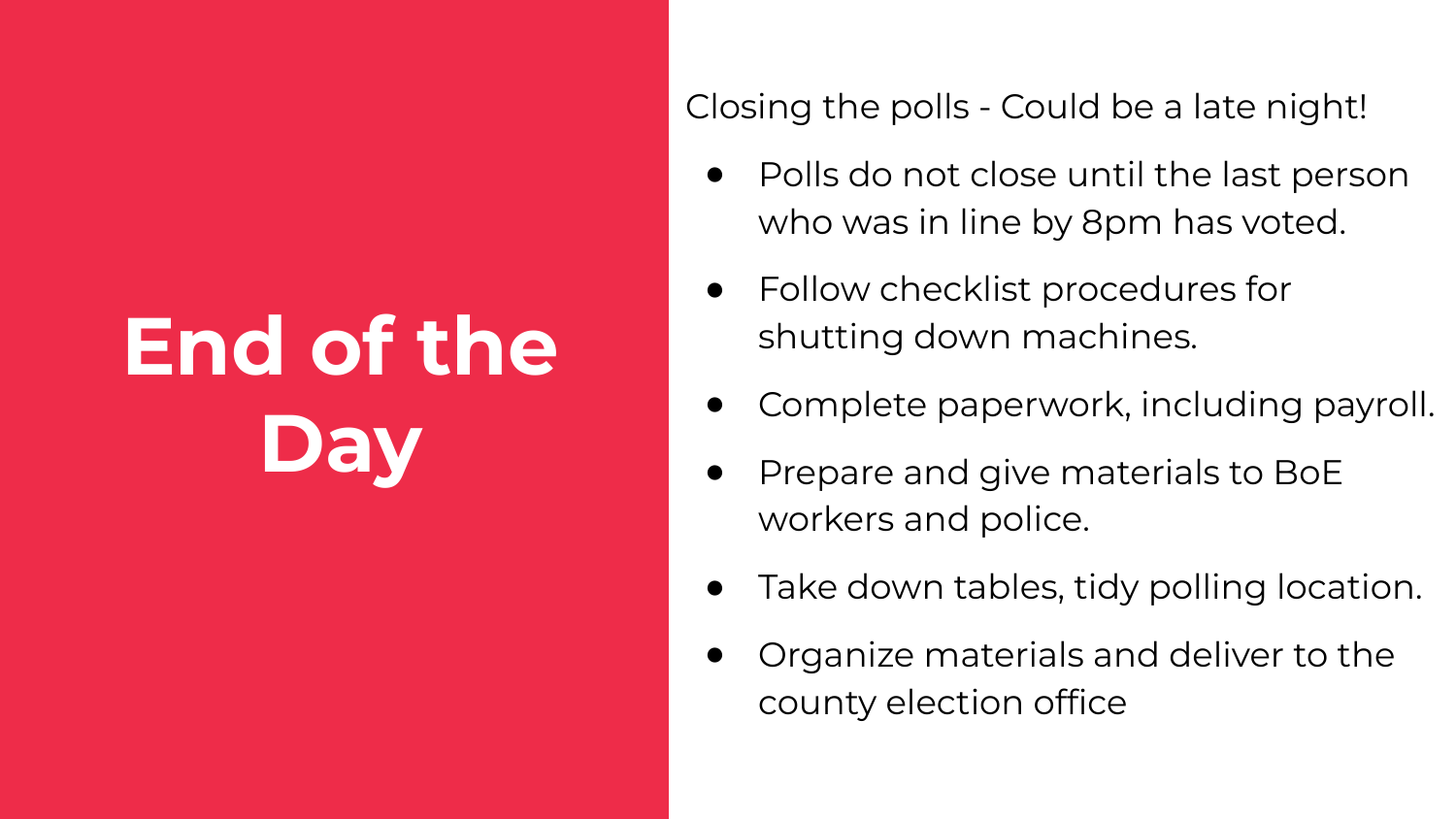

Closing the polls - Could be a late night!
Polls do not close until the last person who was in line by 8pm has voted.
Follow checklist procedures for shutting down machines.
Complete paperwork, including payroll.
Prepare and give materials to BoE workers and police.
Take down tables, tidy polling location.
Organize materials and deliver to the county election office
End of the Day